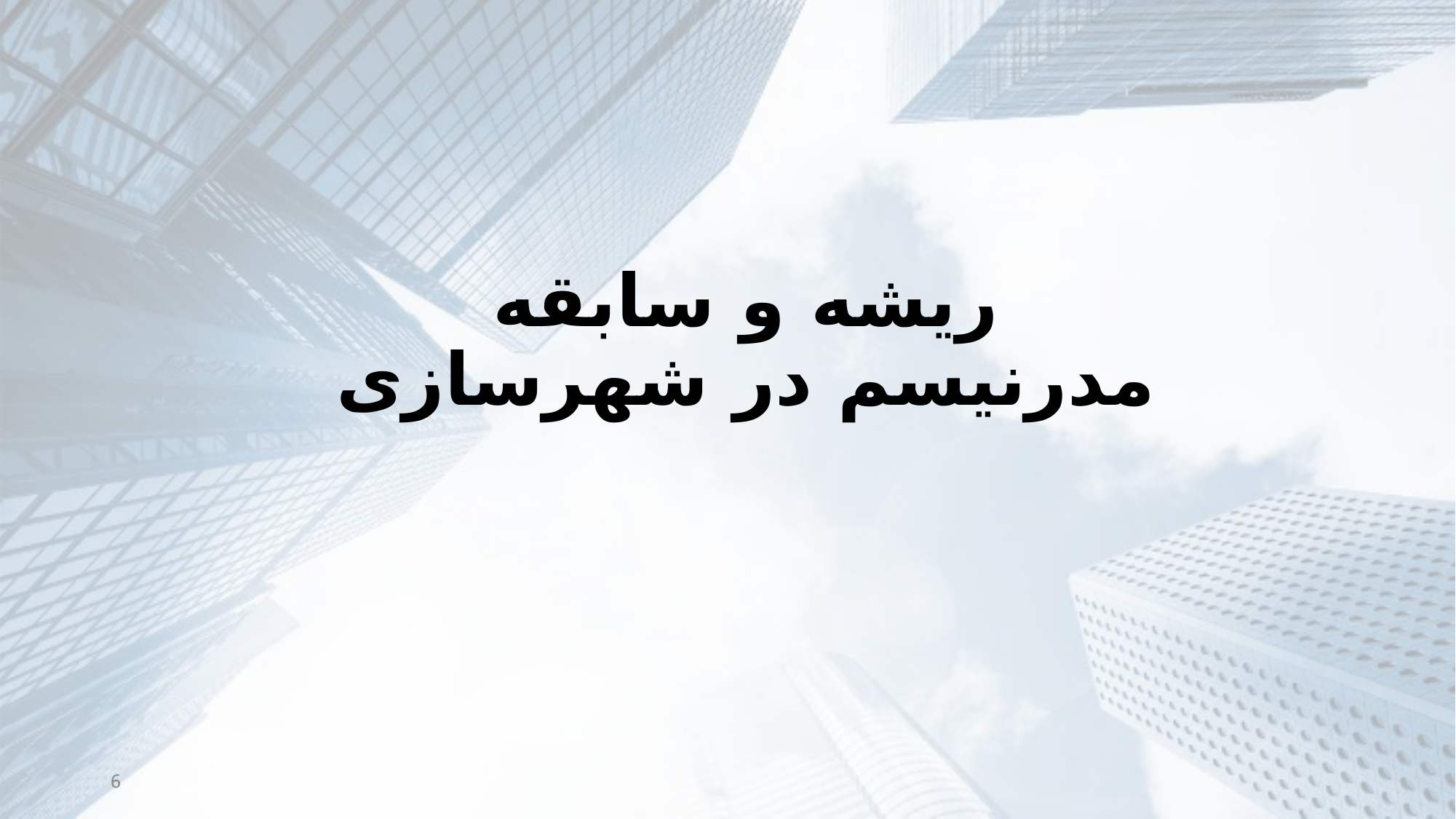

# ریشه و سابقه مدرنیسم در شهرسازی
6